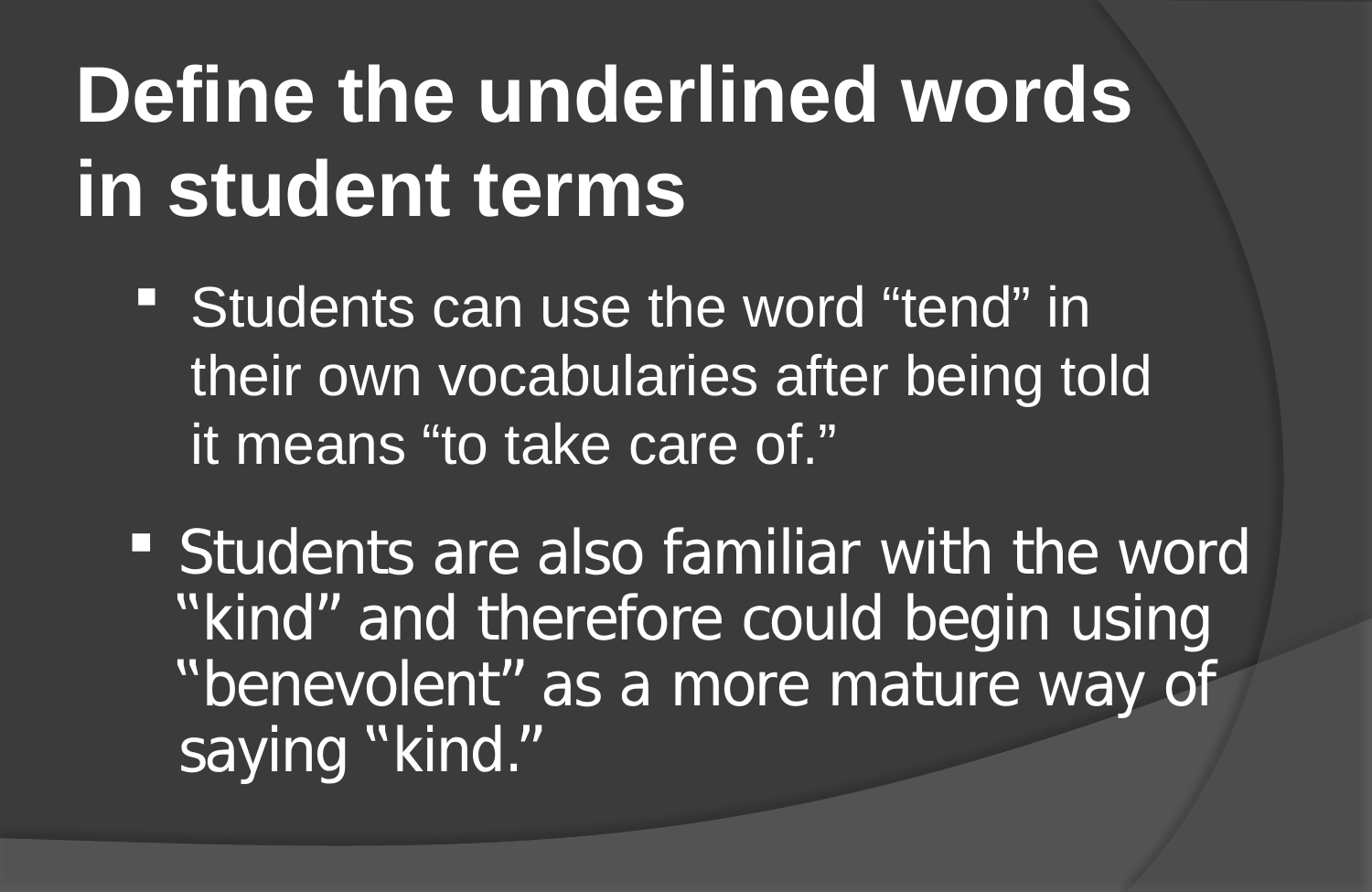

# Define the underlined words in student terms
Students can use the word “tend” in their own vocabularies after being told it means “to take care of.”

Students are also familiar with the word “kind” and therefore could begin using “benevolent” as a more mature way of saying “kind.”